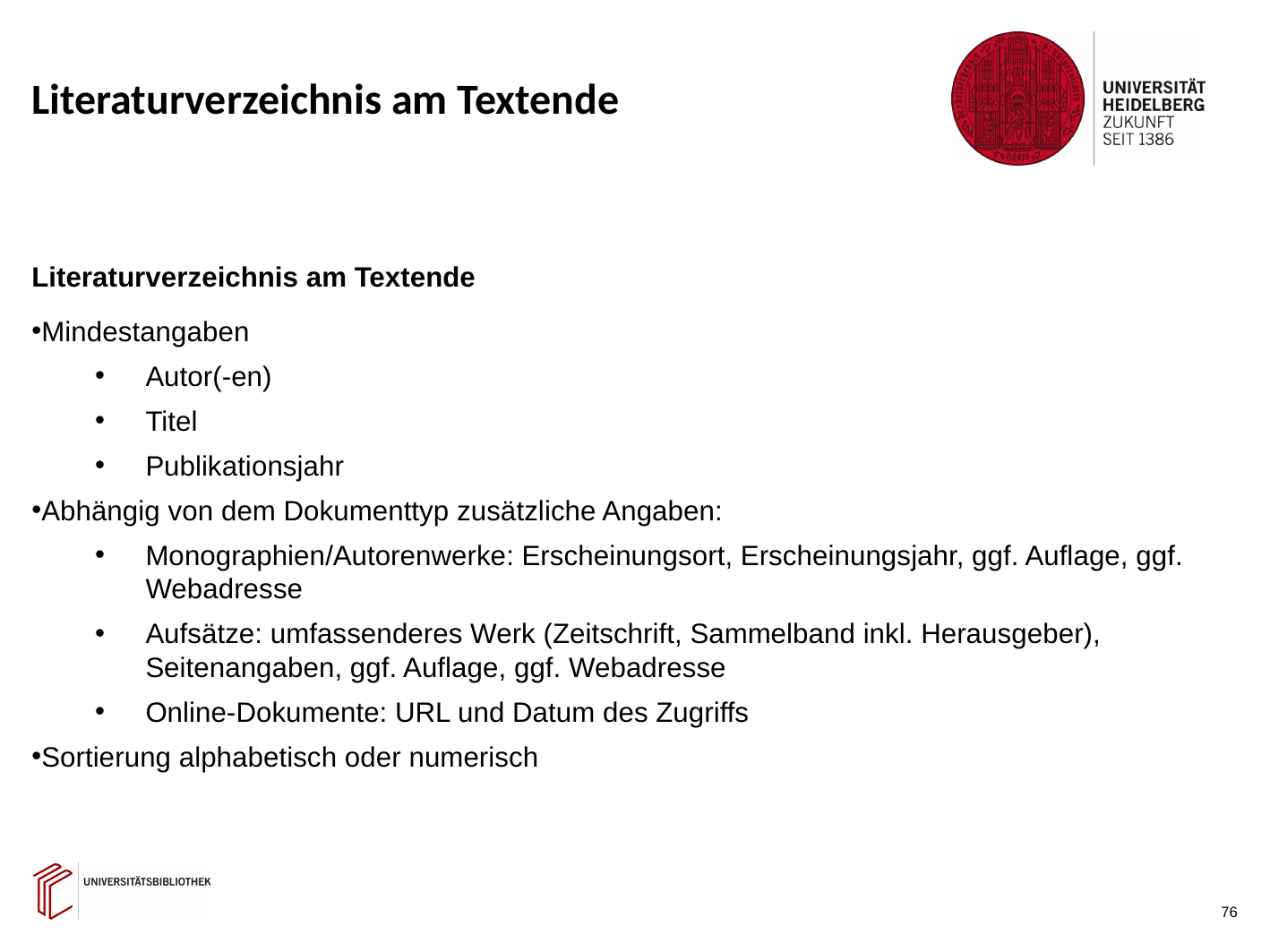

# Literaturverzeichnis am Textende
Literaturverzeichnis am Textende
Mindestangaben
Autor(-en)
Titel
Publikationsjahr
Abhängig von dem Dokumenttyp zusätzliche Angaben:
Monographien/Autorenwerke: Erscheinungsort, Erscheinungsjahr, ggf. Auflage, ggf. Webadresse
Aufsätze: umfassenderes Werk (Zeitschrift, Sammelband inkl. Herausgeber), Seitenangaben, ggf. Auflage, ggf. Webadresse
Online-Dokumente: URL und Datum des Zugriffs
Sortierung alphabetisch oder numerisch

76